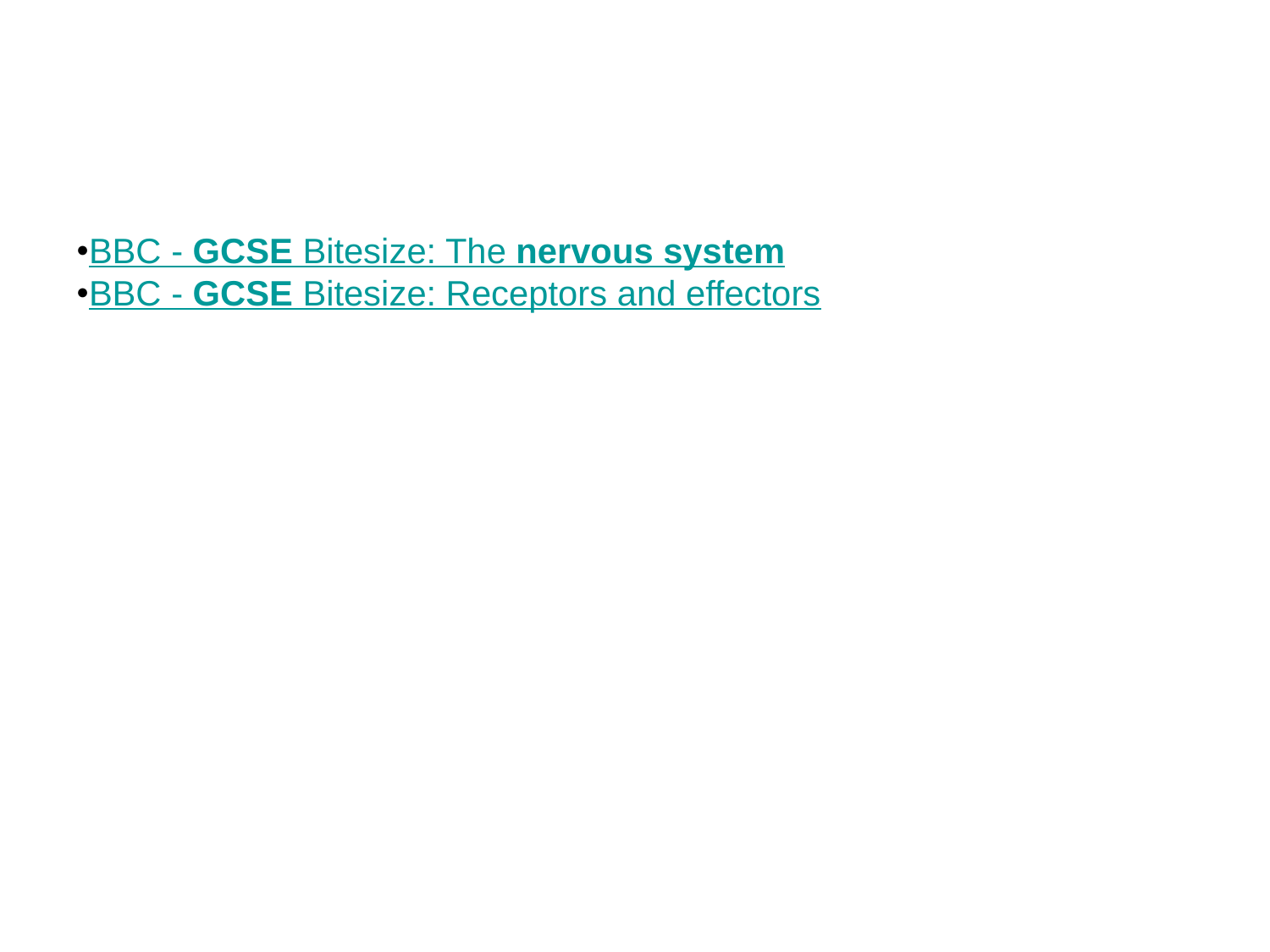

#
BBC - GCSE Bitesize: The nervous system
BBC - GCSE Bitesize: Receptors and effectors